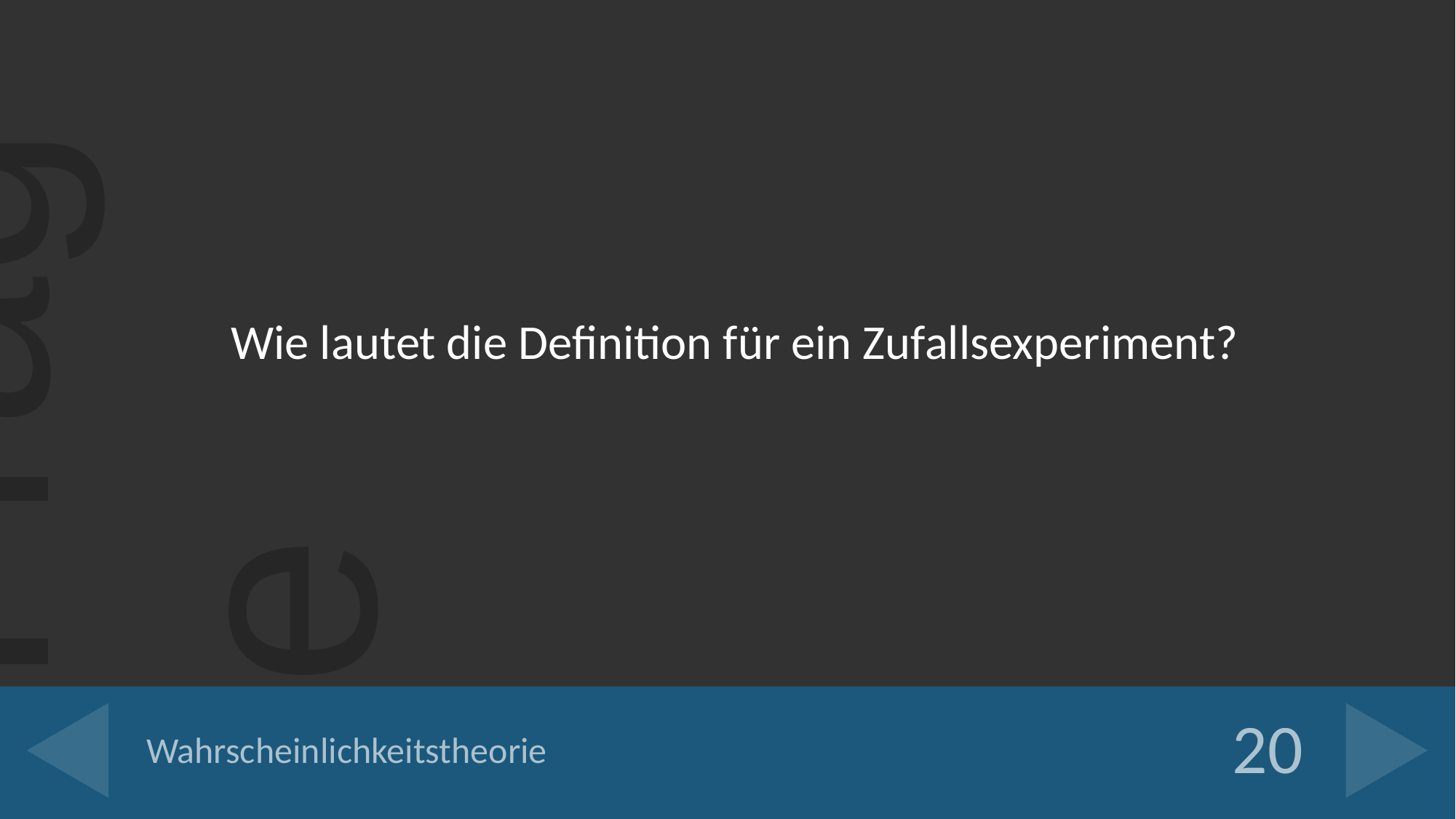

Wie lautet die Definition für ein Zufallsexperiment?
# Wahrscheinlichkeitstheorie
20